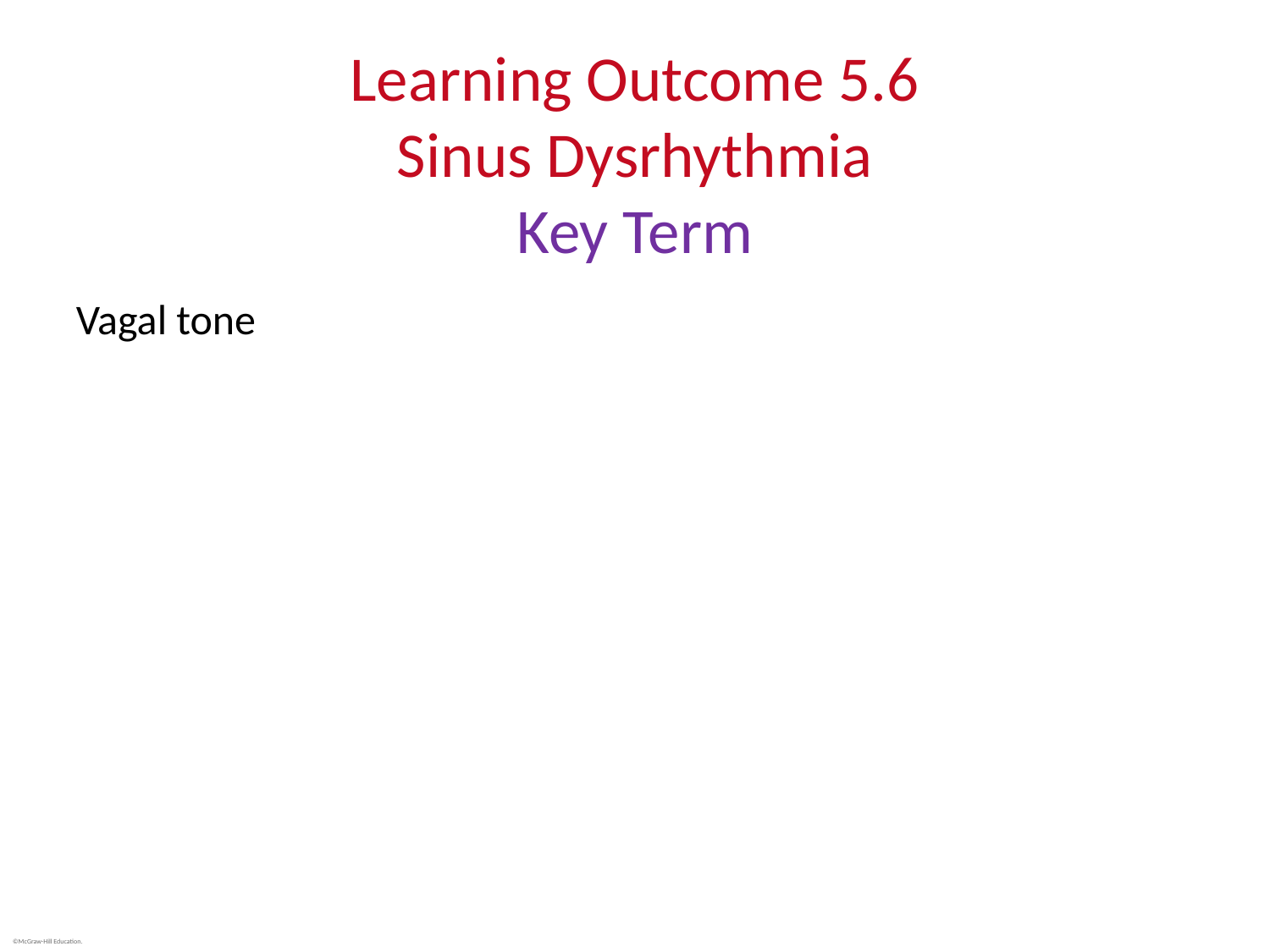

# Learning Outcome 5.6 Sinus Dysrhythmia Key Term
Vagal tone